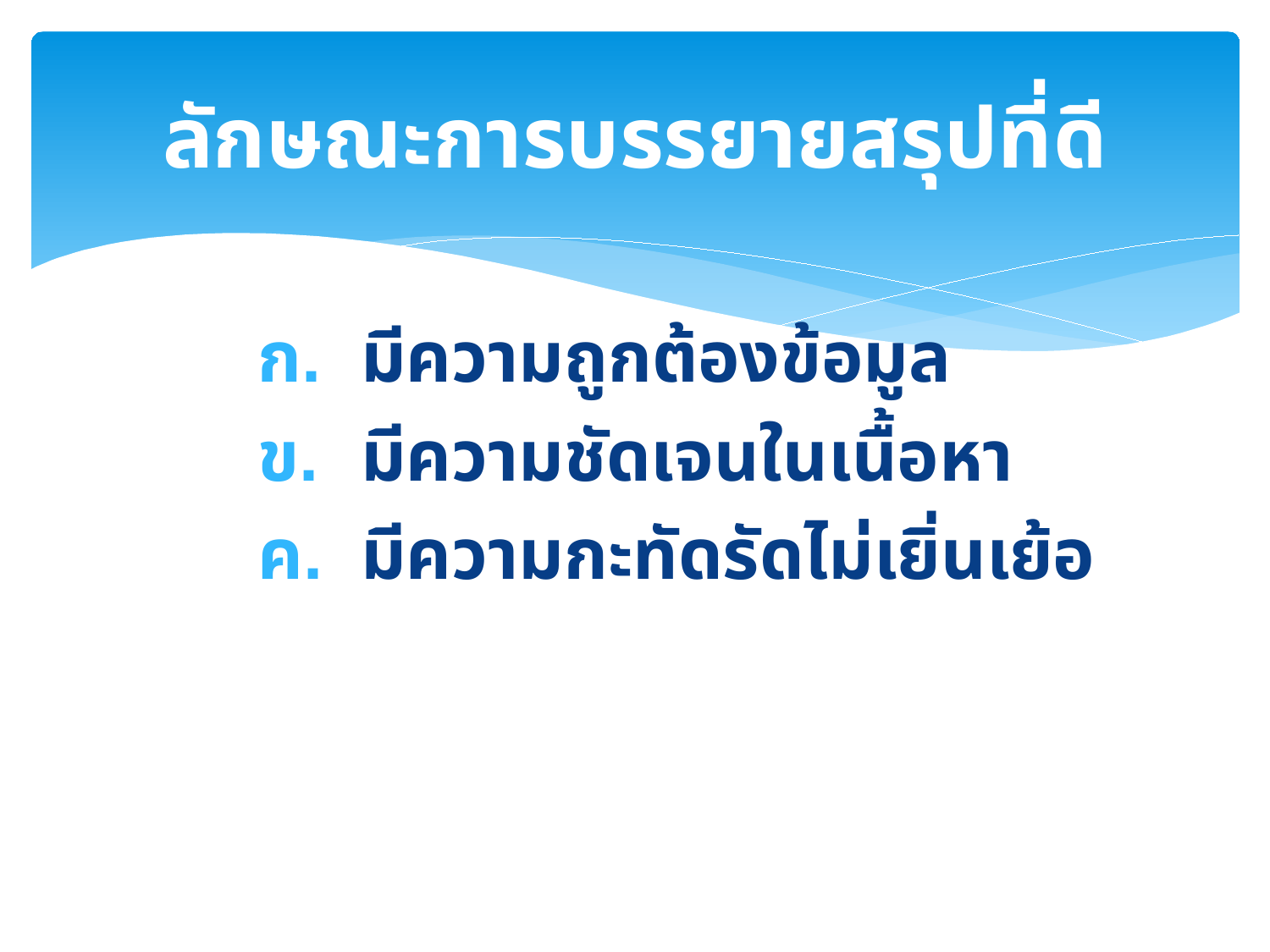

# ลักษณะการบรรยายสรุปที่ดี
มีความถูกต้องข้อมูล
มีความชัดเจนในเนื้อหา
มีความกะทัดรัดไม่เยิ่นเย้อ